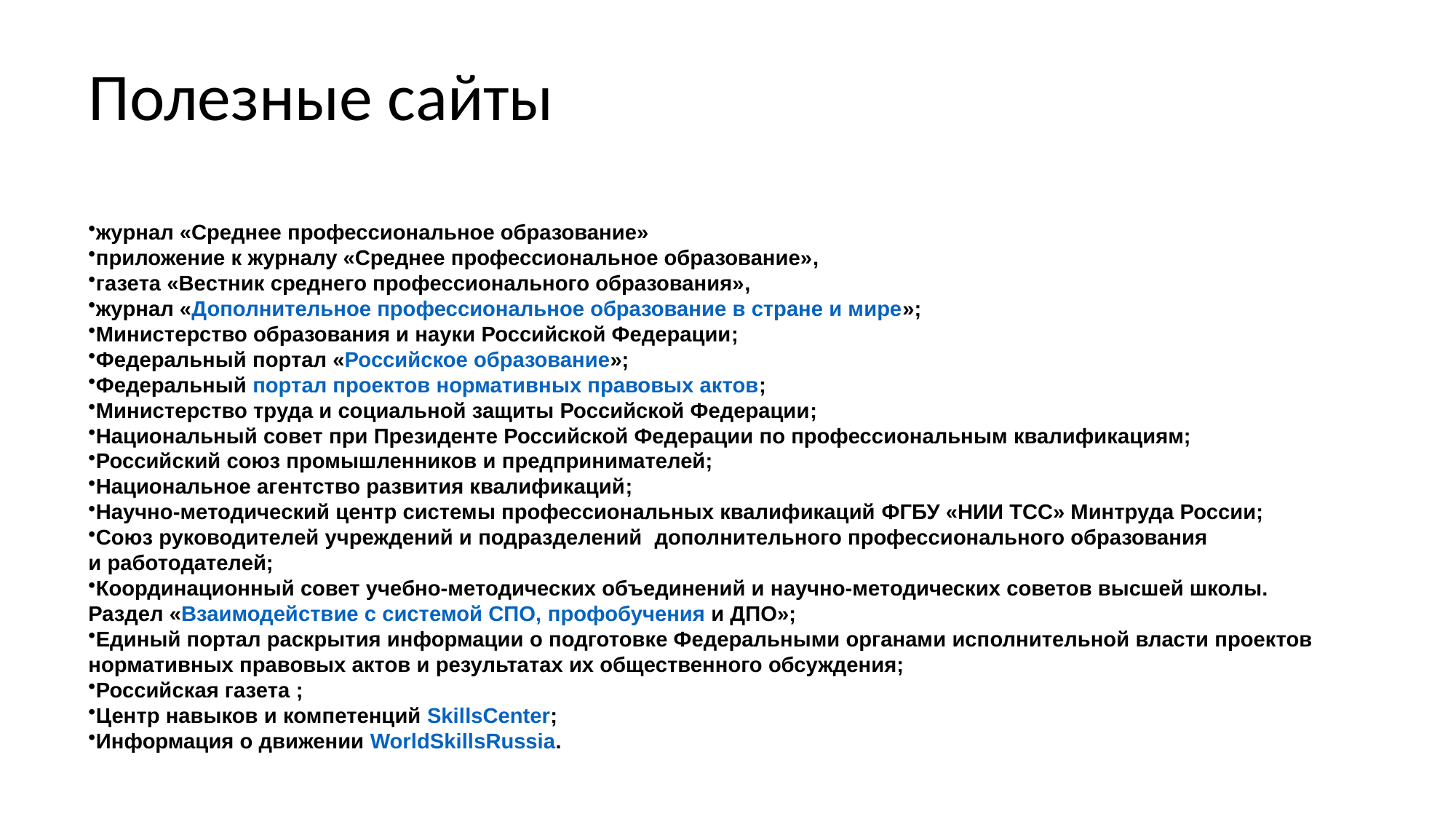

# Полезные сайты

журнал «Среднее профессиональное образование»
приложение к журналу «Среднее профессиональное образование»,
газета «Вестник среднего профессионального образования»,
журнал «Дополнительное профессиональное образование в стране и мире»;
Министерство образования и науки Российской Федерации;
Федеральный портал «Российское образование»;
Федеральный портал проектов нормативных правовых актов;
Министерство труда и социальной защиты Российской Федерации;
Национальный совет при Президенте Российской Федерации по профессиональным квалификациям;
Российский союз промышленников и предпринимателей;
Национальное агентство развития квалификаций;
Научно-методический центр системы профессиональных квалификаций ФГБУ «НИИ ТСС» Минтруда России;
Союз руководителей учреждений и подразделений  дополнительного профессионального образования  и работодателей;
Координационный совет учебно-методических объединений и научно-методических советов высшей школы. Раздел «Взаимодействие с системой СПО, профобучения и ДПО»;
Единый портал раскрытия информации о подготовке Федеральными органами исполнительной власти проектов нормативных правовых актов и результатах их общественного обсуждения;
Российская газета ;
Центр навыков и компетенций SkillsCenter;
Информация о движении WorldSkillsRussia.